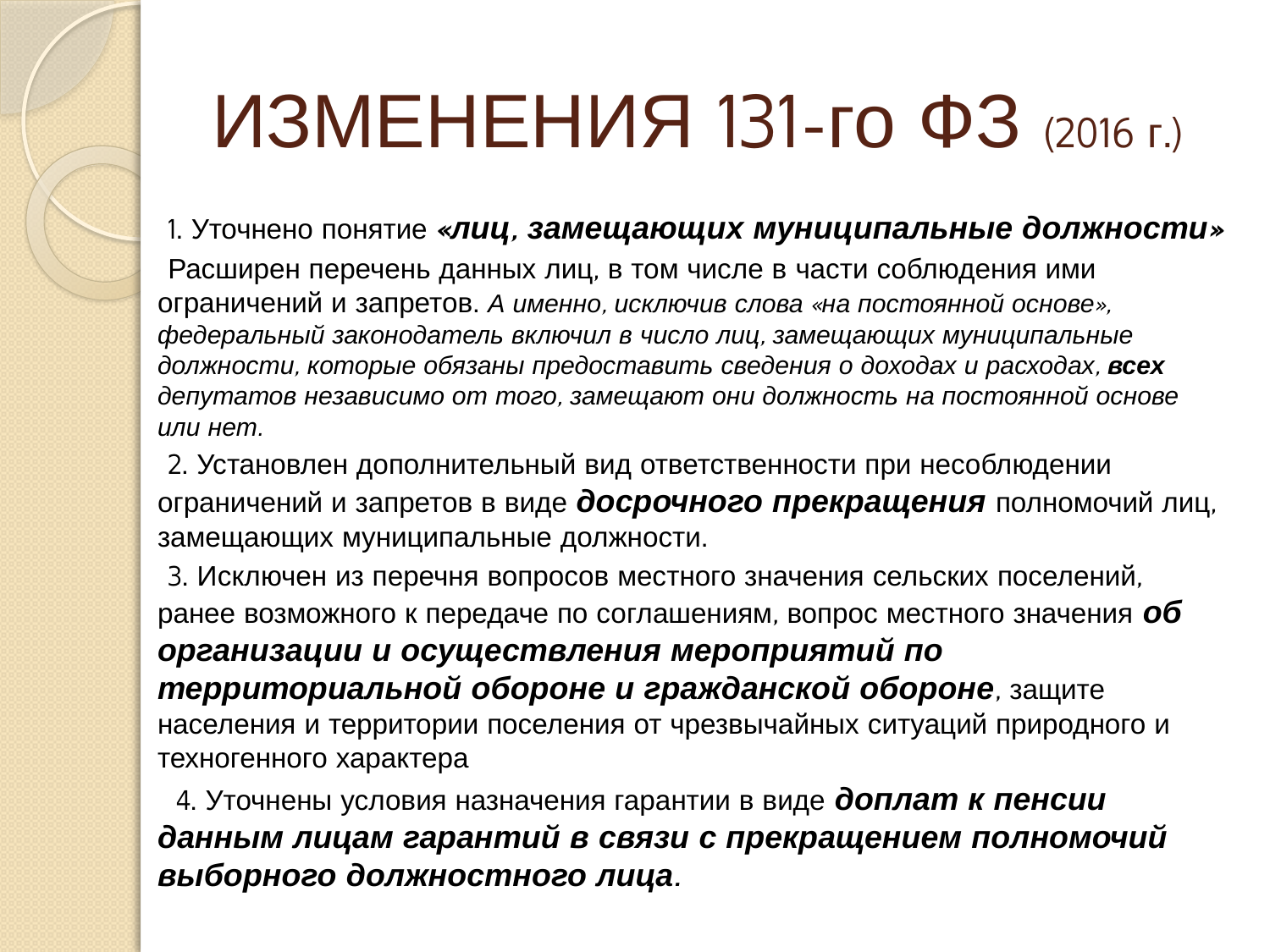

# ИЗМЕНЕНИЯ 131-го ФЗ (2016 г.)
1. Уточнено понятие «лиц, замещающих муниципальные должности»
Расширен перечень данных лиц, в том числе в части соблюдения ими ограничений и запретов. А именно, исключив слова «на постоянной основе», федеральный законодатель включил в число лиц, замещающих муниципальные должности, которые обязаны предоставить сведения о доходах и расходах, всех депутатов независимо от того, замещают они должность на постоянной основе или нет.
2. Установлен дополнительный вид ответственности при несоблюдении ограничений и запретов в виде досрочного прекращения полномочий лиц, замещающих муниципальные должности.
3. Исключен из перечня вопросов местного значения сельских поселений, ранее возможного к передаче по соглашениям, вопрос местного значения об организации и осуществления мероприятий по территориальной обороне и гражданской обороне, защите населения и территории поселения от чрезвычайных ситуаций природного и техногенного характера
 4. Уточнены условия назначения гарантии в виде доплат к пенсии данным лицам гарантий в связи с прекращением полномочий выборного должностного лица.